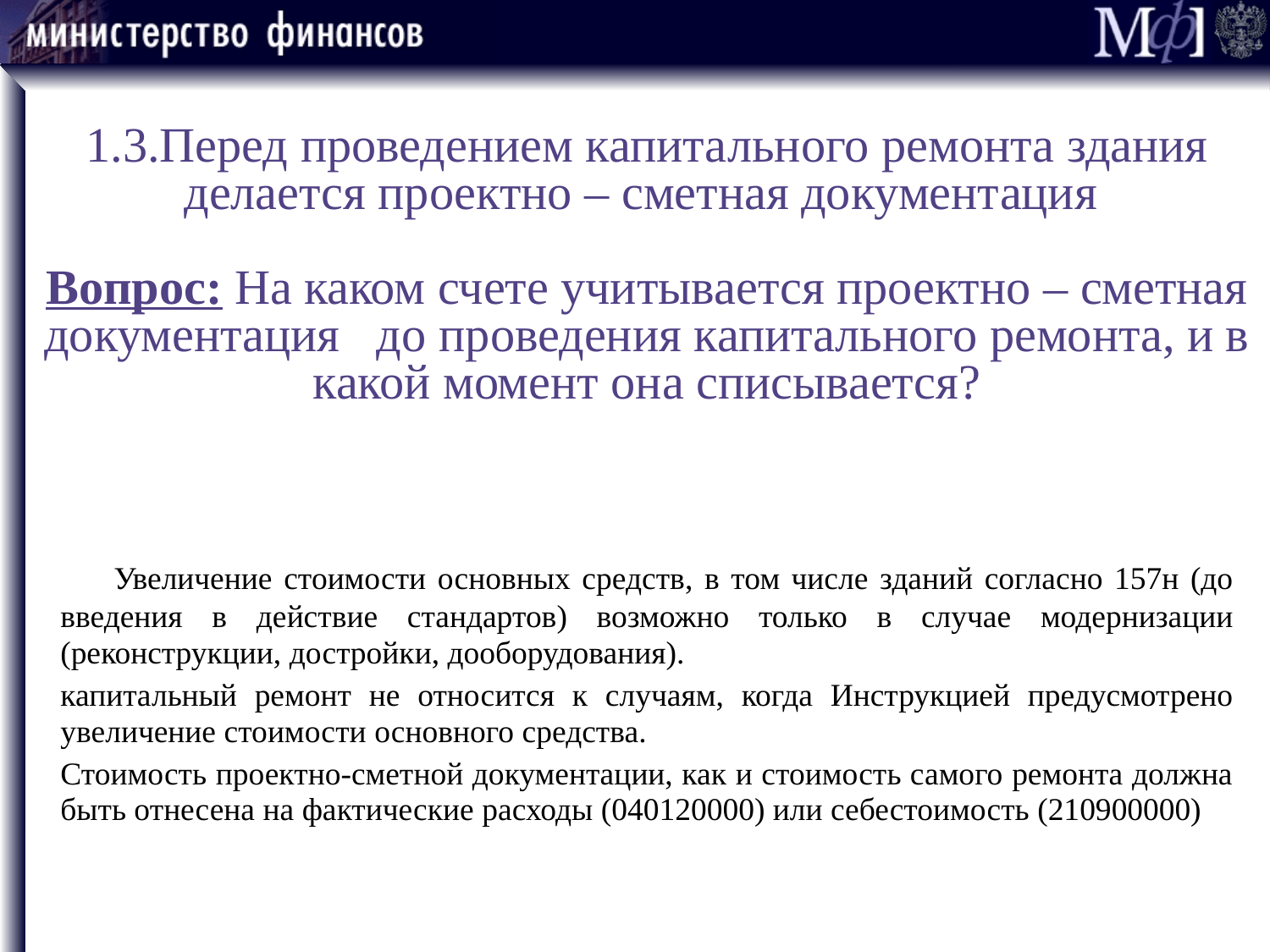

# 1.3.Перед проведением капитального ремонта здания делается проектно – сметная документация Вопрос: На каком счете учитывается проектно – сметная документация   до проведения капитального ремонта, и в какой момент она списывается?
    Увеличение стоимости основных средств, в том числе зданий согласно 157н (до введения в действие стандартов) возможно только в случае модернизации (реконструкции, достройки, дооборудования).
капитальный ремонт не относится к случаям, когда Инструкцией предусмотрено увеличение стоимости основного средства.
Стоимость проектно-сметной документации, как и стоимость самого ремонта должна быть отнесена на фактические расходы (040120000) или себестоимость (210900000)